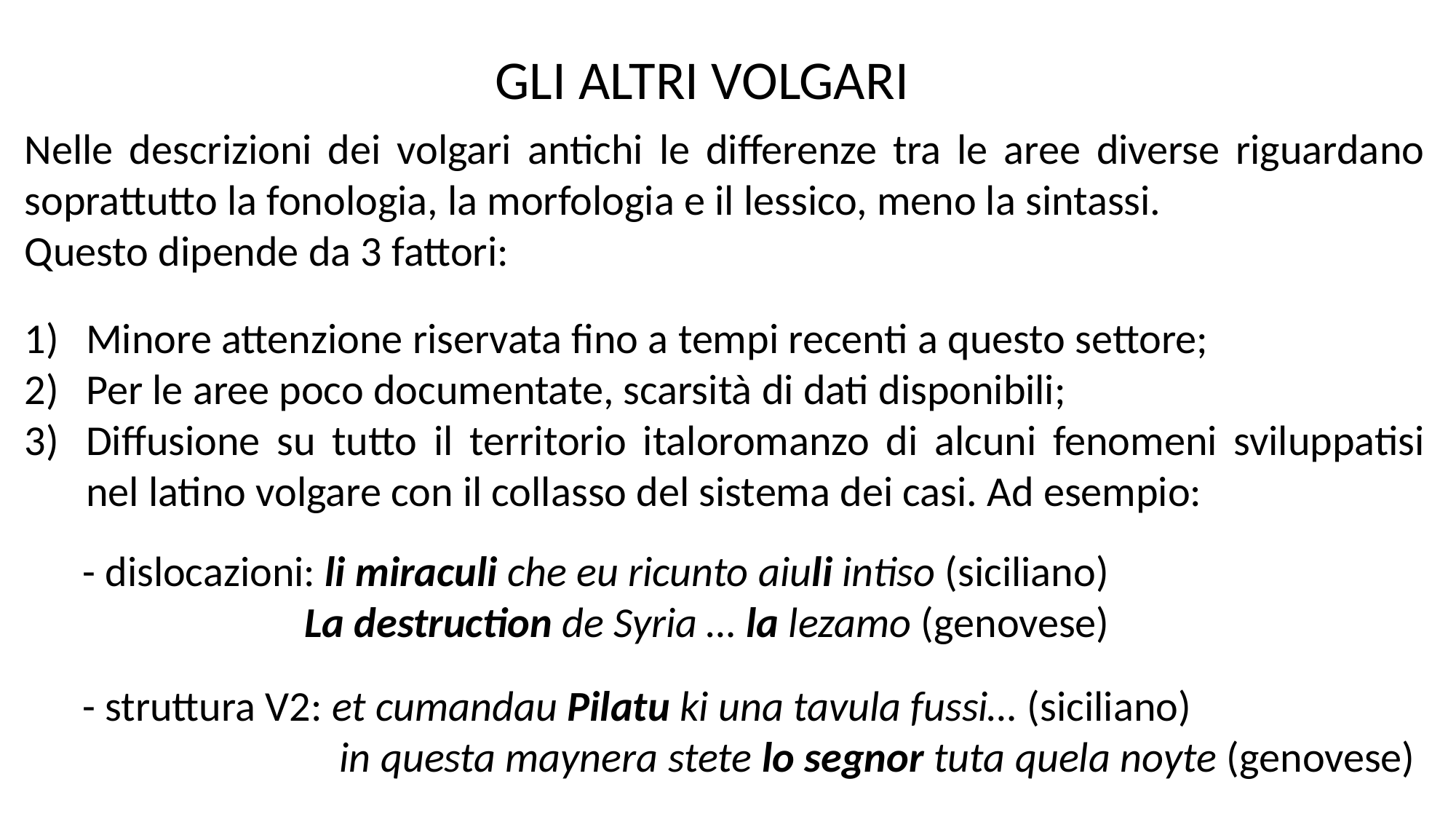

GLI ALTRI VOLGARI
Nelle descrizioni dei volgari antichi le differenze tra le aree diverse riguardano soprattutto la fonologia, la morfologia e il lessico, meno la sintassi.
Questo dipende da 3 fattori:

Minore attenzione riservata fino a tempi recenti a questo settore;
Per le aree poco documentate, scarsità di dati disponibili;
Diffusione su tutto il territorio italoromanzo di alcuni fenomeni sviluppatisi nel latino volgare con il collasso del sistema dei casi. Ad esempio:

      - dislocazioni: li miraculi che eu ricunto aiuli intiso (siciliano)
                             La destruction de Syria … la lezamo (genovese)

      - struttura V2: et cumandau Pilatu ki una tavula fussi… (siciliano)
                                in questa maynera stete lo segnor tuta quela noyte (genovese)